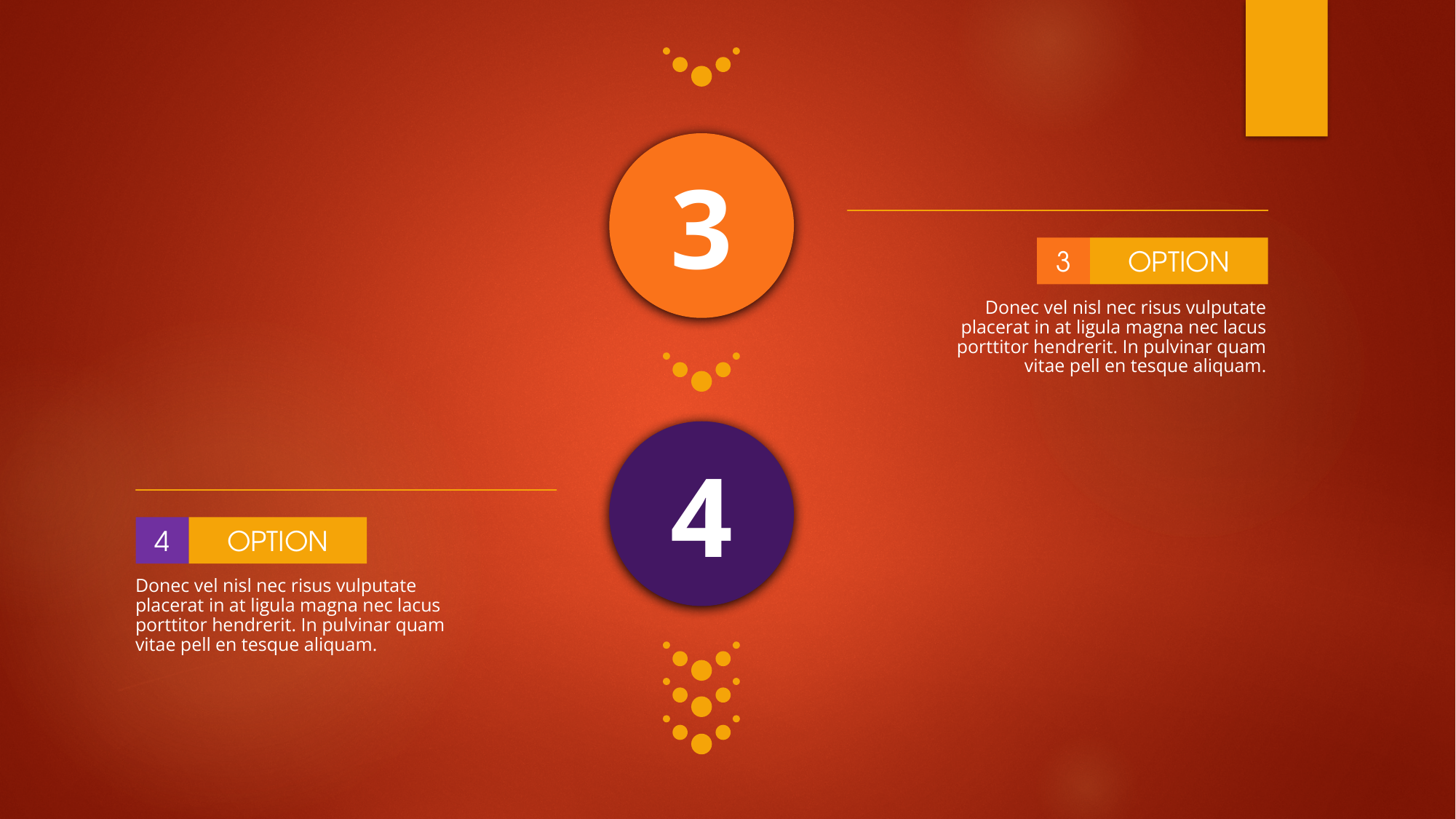

3
3
OPTION
Donec vel nisl nec risus vulputate placerat in at ligula magna nec lacus porttitor hendrerit. In pulvinar quam vitae pell en tesque aliquam.

4
4
OPTION
Donec vel nisl nec risus vulputate placerat in at ligula magna nec lacus porttitor hendrerit. In pulvinar quam vitae pell en tesque aliquam.